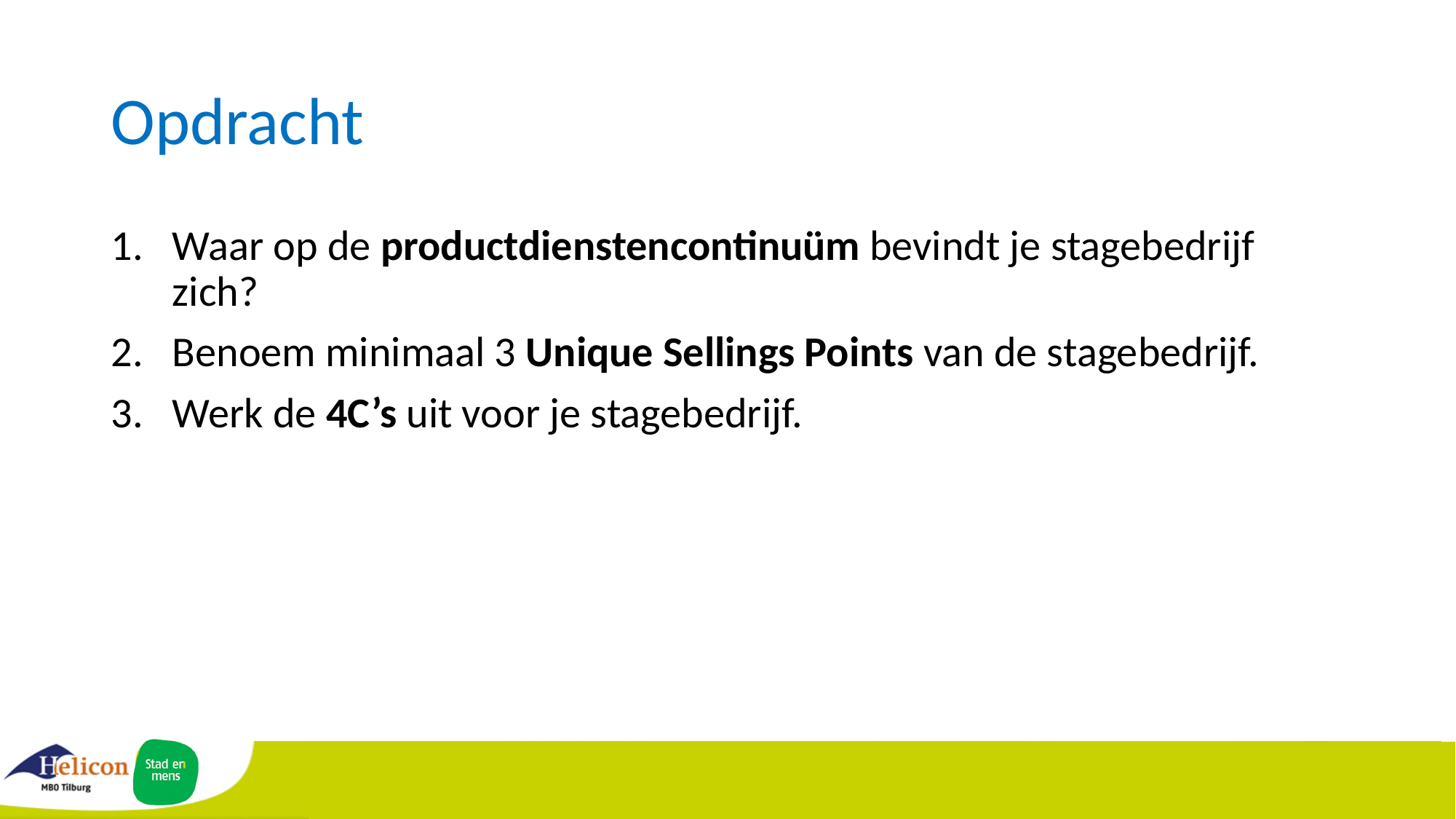

# Opdracht
Waar op de productdienstencontinuüm bevindt je stagebedrijf zich?
Benoem minimaal 3 Unique Sellings Points van de stagebedrijf.
Werk de 4C’s uit voor je stagebedrijf.